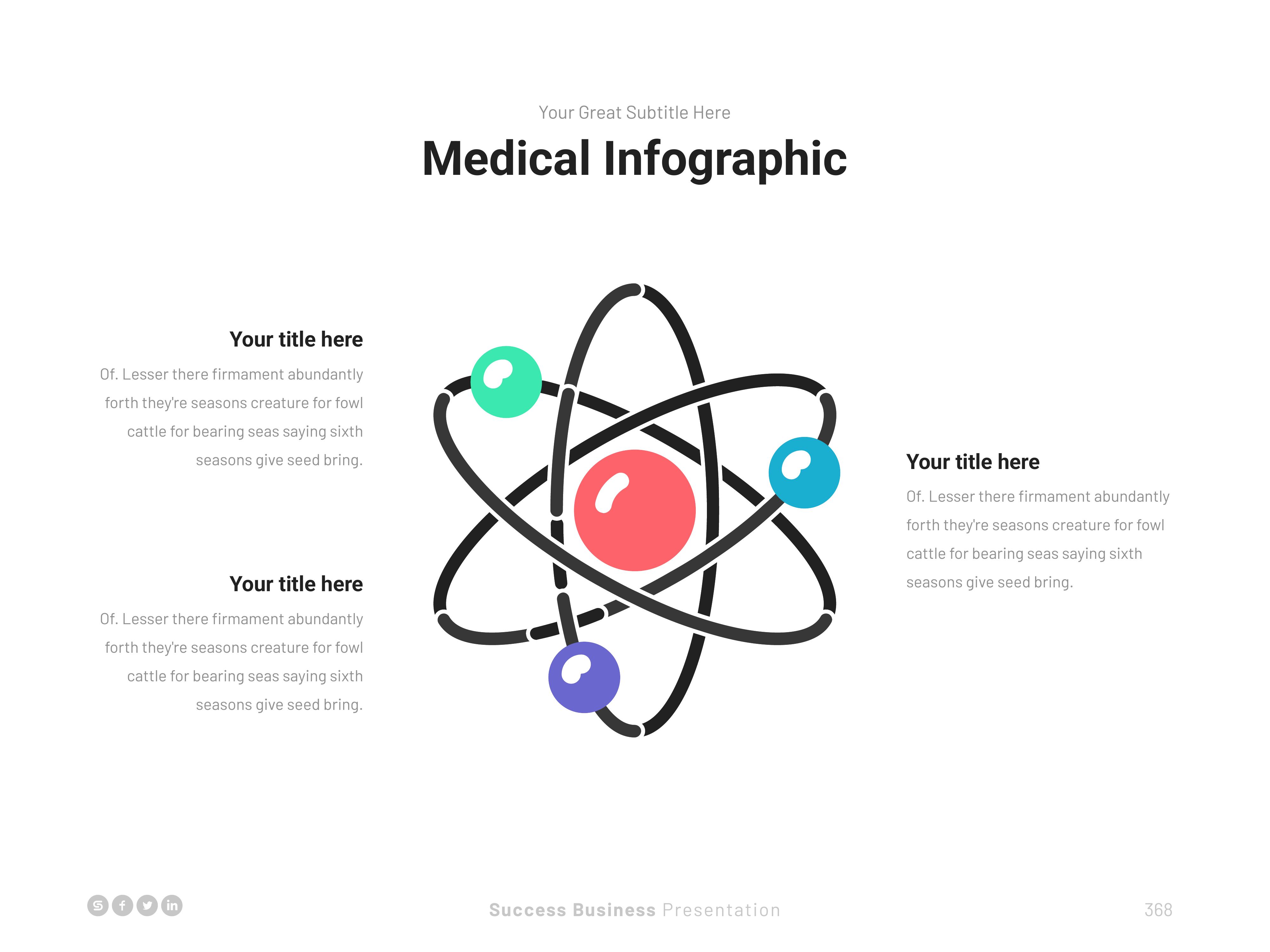

Your Great Subtitle Here
Medical Infographic

Your title here
Of. Lesser there firmament abundantly forth they're seasons creature for fowl cattle for bearing seas saying sixth seasons give seed bring.

Your title here
Of. Lesser there firmament abundantly forth they're seasons creature for fowl cattle for bearing seas saying sixth seasons give seed bring.

Your title here
Of. Lesser there firmament abundantly forth they're seasons creature for fowl cattle for bearing seas saying sixth seasons give seed bring.